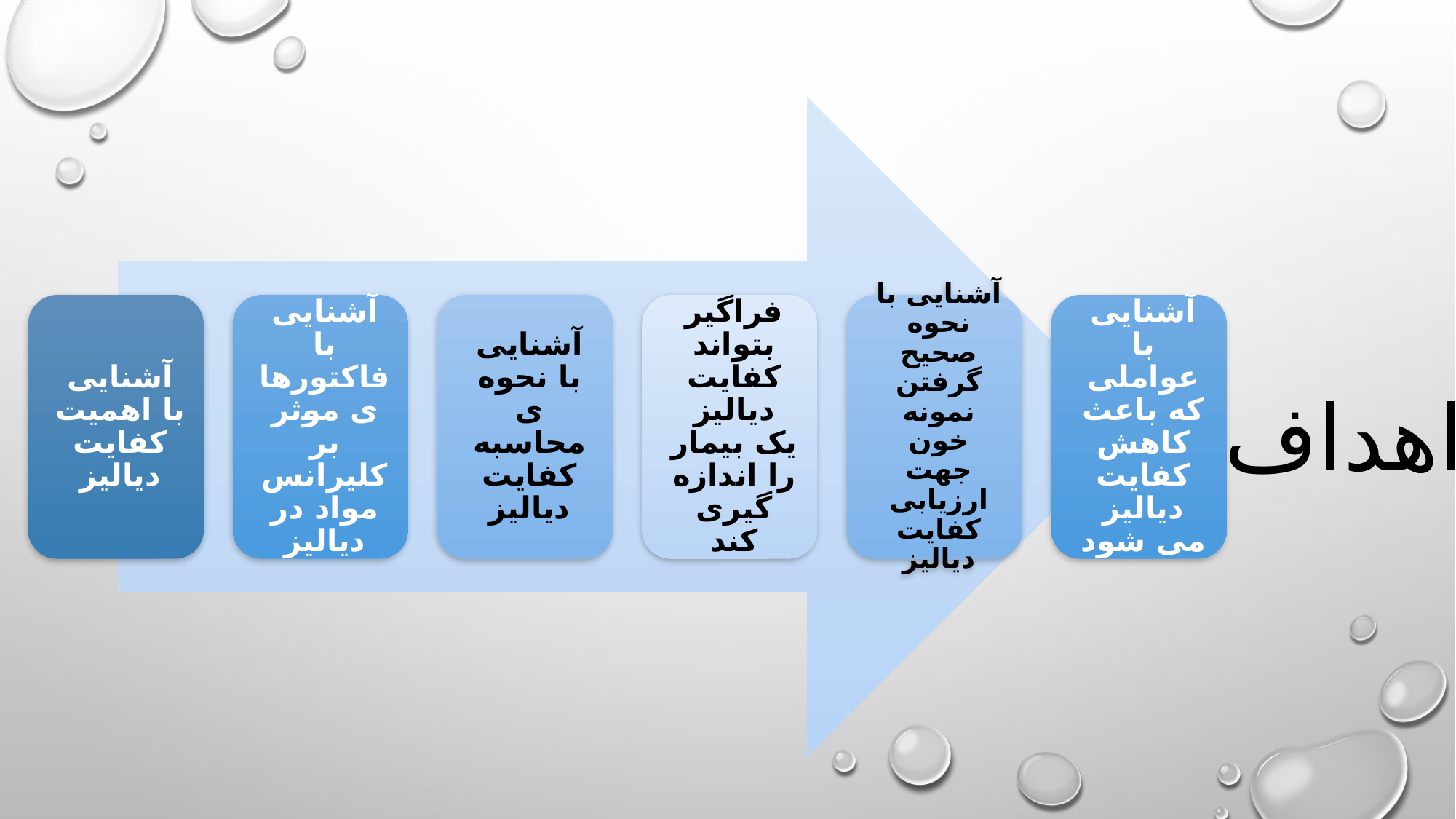

آشنایی با اهمیت کفایت دیالیز
آشنایی با فاکتورهای موثر بر کلیرانس مواد در دیالیز
آشنایی با نحوه ی محاسبه کفایت دیالیز
فراگیر بتواند کفایت دیالیز یک بیمار را اندازه گیری کند
آشنایی با نحوه صحیح گرفتن نمونه خون جهت ارزیابی کفایت دیالیز
آشنایی با عواملی که باعث کاهش کفایت دیالیز می شود
# اهداف